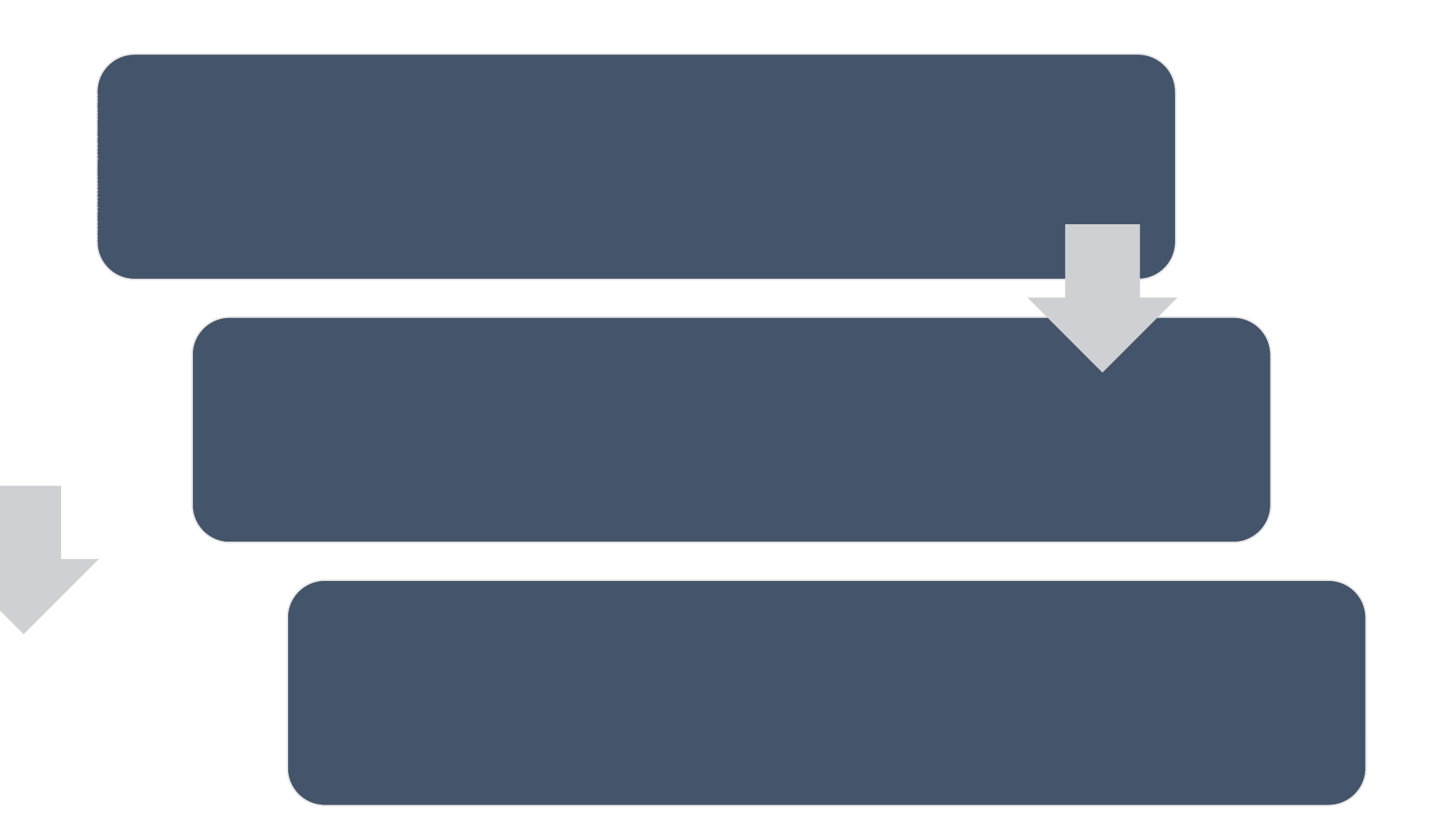

Бұл үдерістің нәтижесі заңдылықтың, дәлірек айтсақ, белгілі бір салаға тән заңдылықтар жиынтығының ашылуы болып табылады, олар өзара байланыста белгілі бір ғылыми теорияның "өзегін" құрайды.